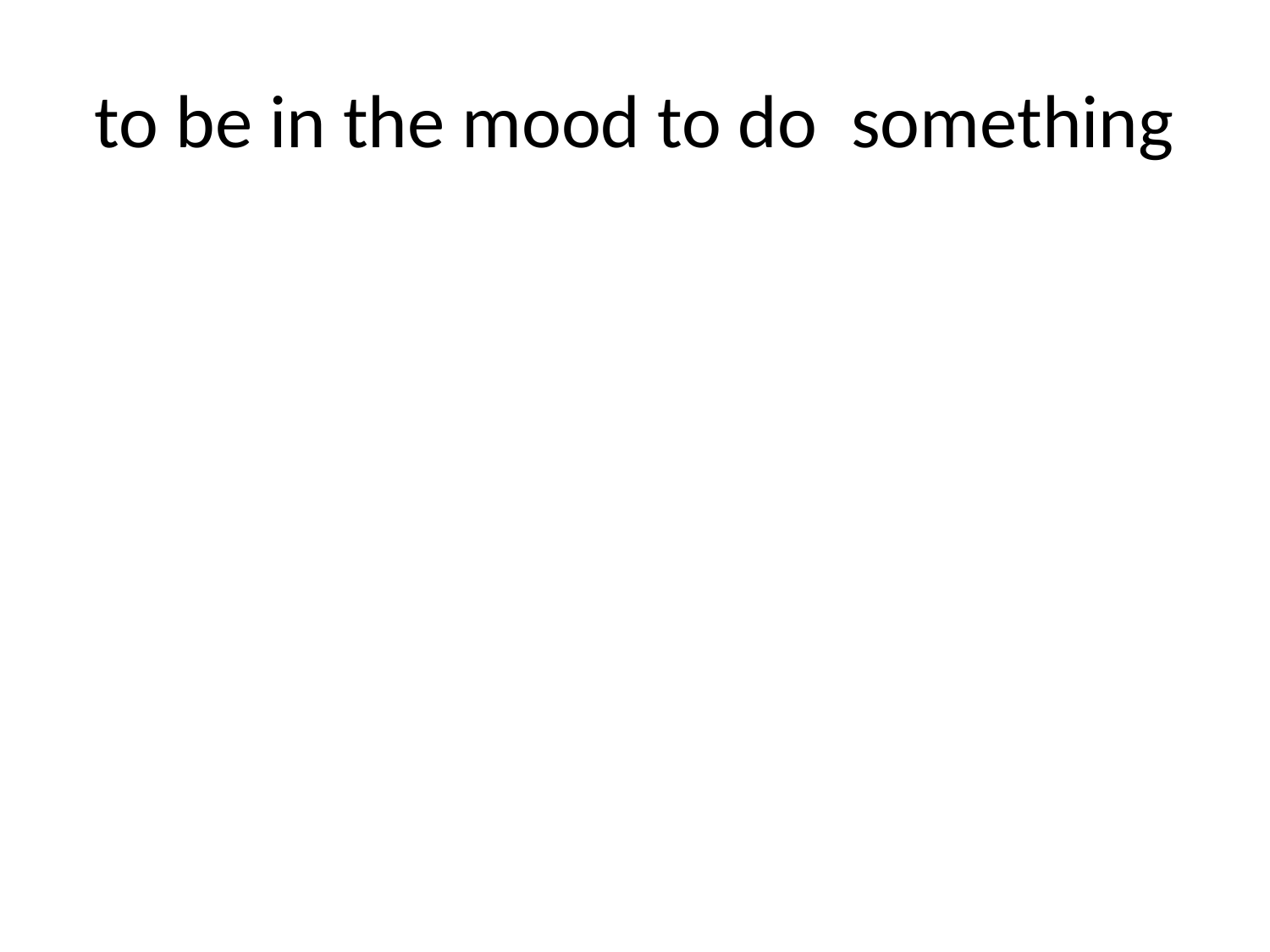

# to be in the mood to do  something